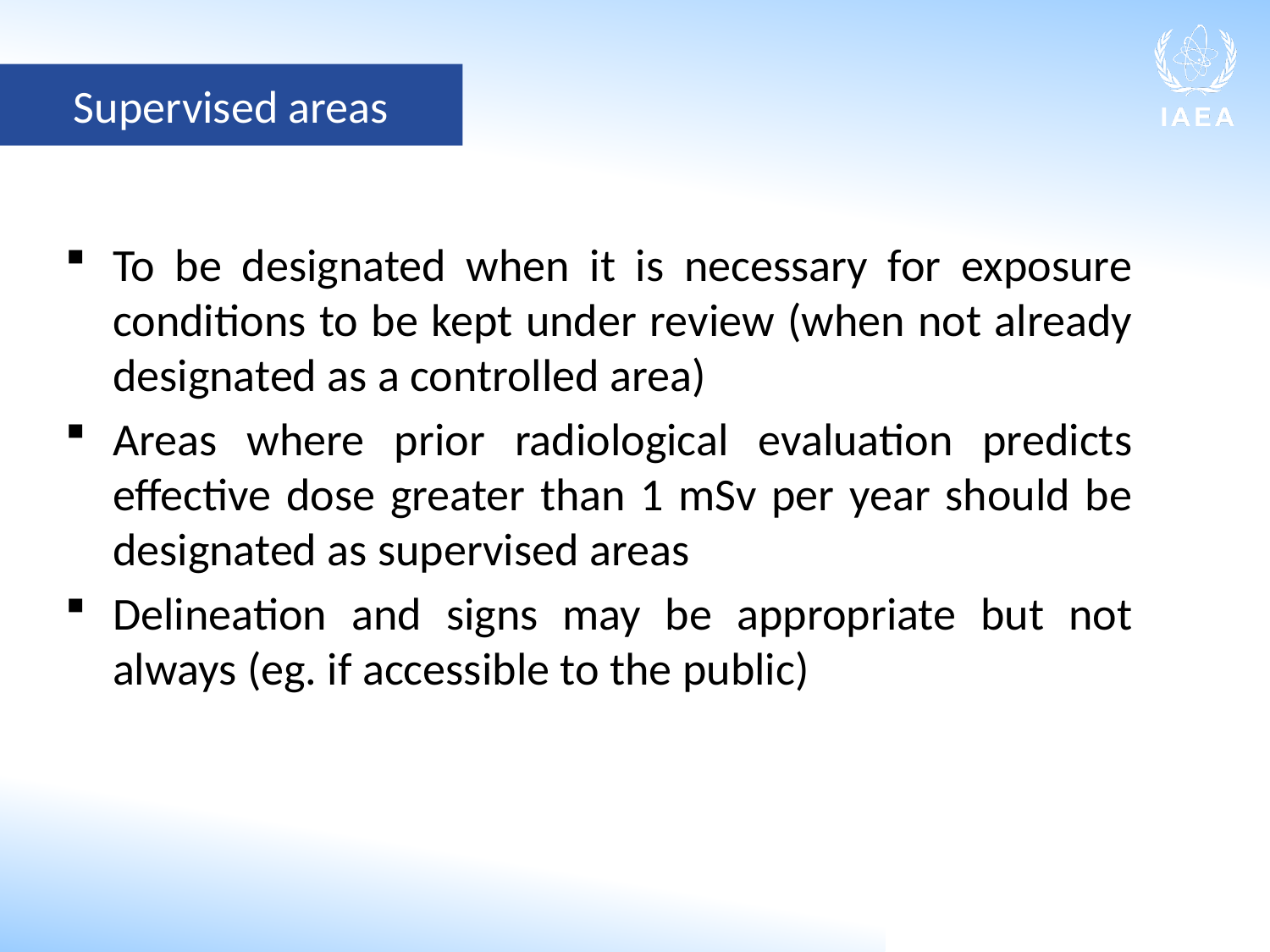

Supervised areas
To be designated when it is necessary for exposure conditions to be kept under review (when not already designated as a controlled area)
Areas where prior radiological evaluation predicts effective dose greater than 1 mSv per year should be designated as supervised areas
Delineation and signs may be appropriate but not always (eg. if accessible to the public)